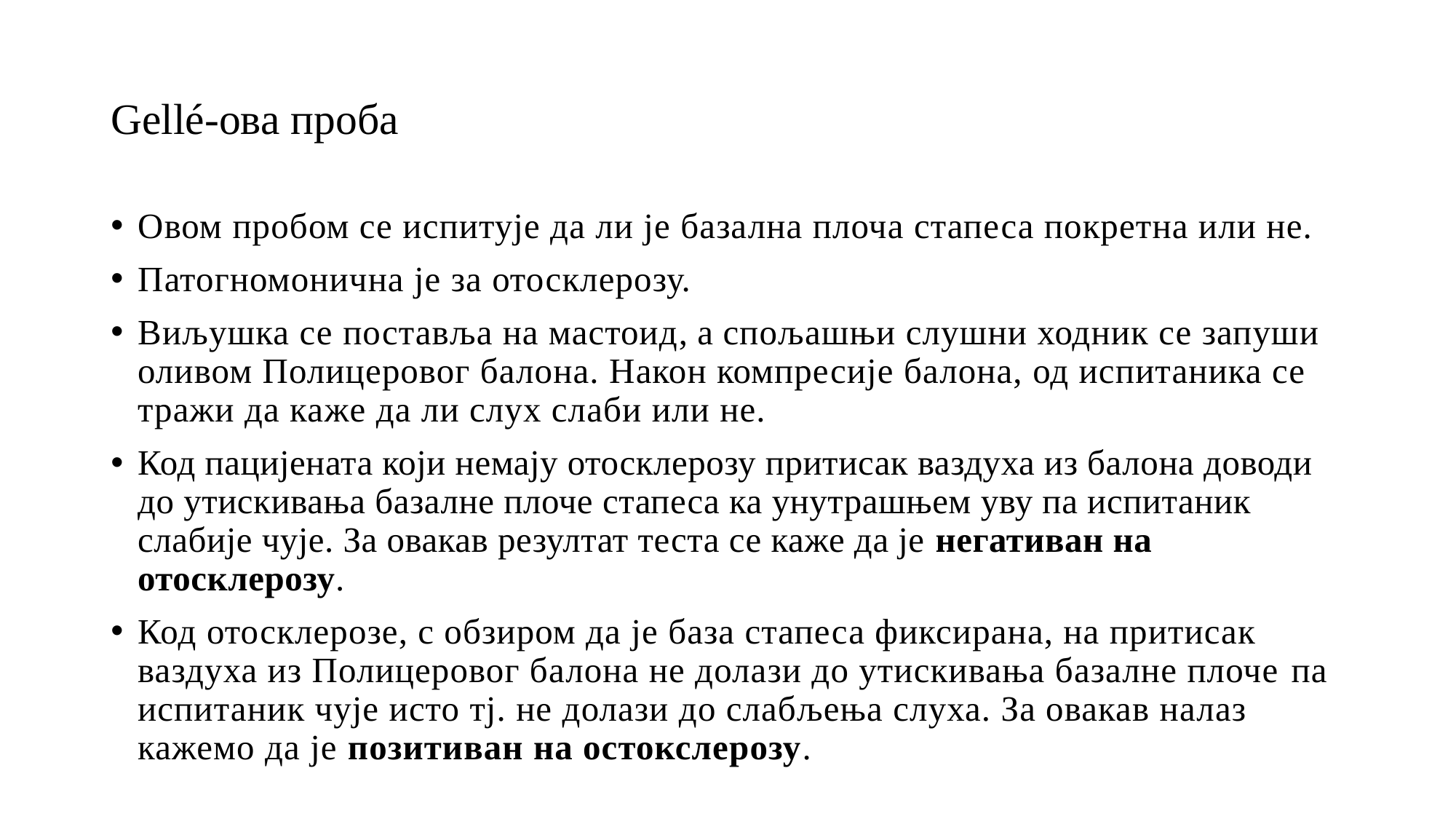

# Gellé-ова проба
Овом пробом се испитује да ли је базална плоча стапеса покретна или не.
Патогномонична је за отосклерозу.
Виљушка се поставља на мастоид, а спољашњи слушни ходник се запуши оливом Полицеровог балона. Након компресије балона, од испитаника се тражи да каже да ли слух слаби или не.
Код пацијената који немају отосклерозу притисак ваздуха из балона доводи до утискивања базалне плоче стапеса ка унутрашњем уву па испитаник слабије чује. За овакав резултат теста се каже да је негативан на отосклерозу.
Код отосклерозе, с обзиром да је база стапеса фиксирана, на притисак ваздуха из Полицеровог балона не долази до утискивања базалне плоче па испитаник чује исто тј. не долази до слабљења слуха. За овакав налаз кажемо да је позитиван на остокслерозу.